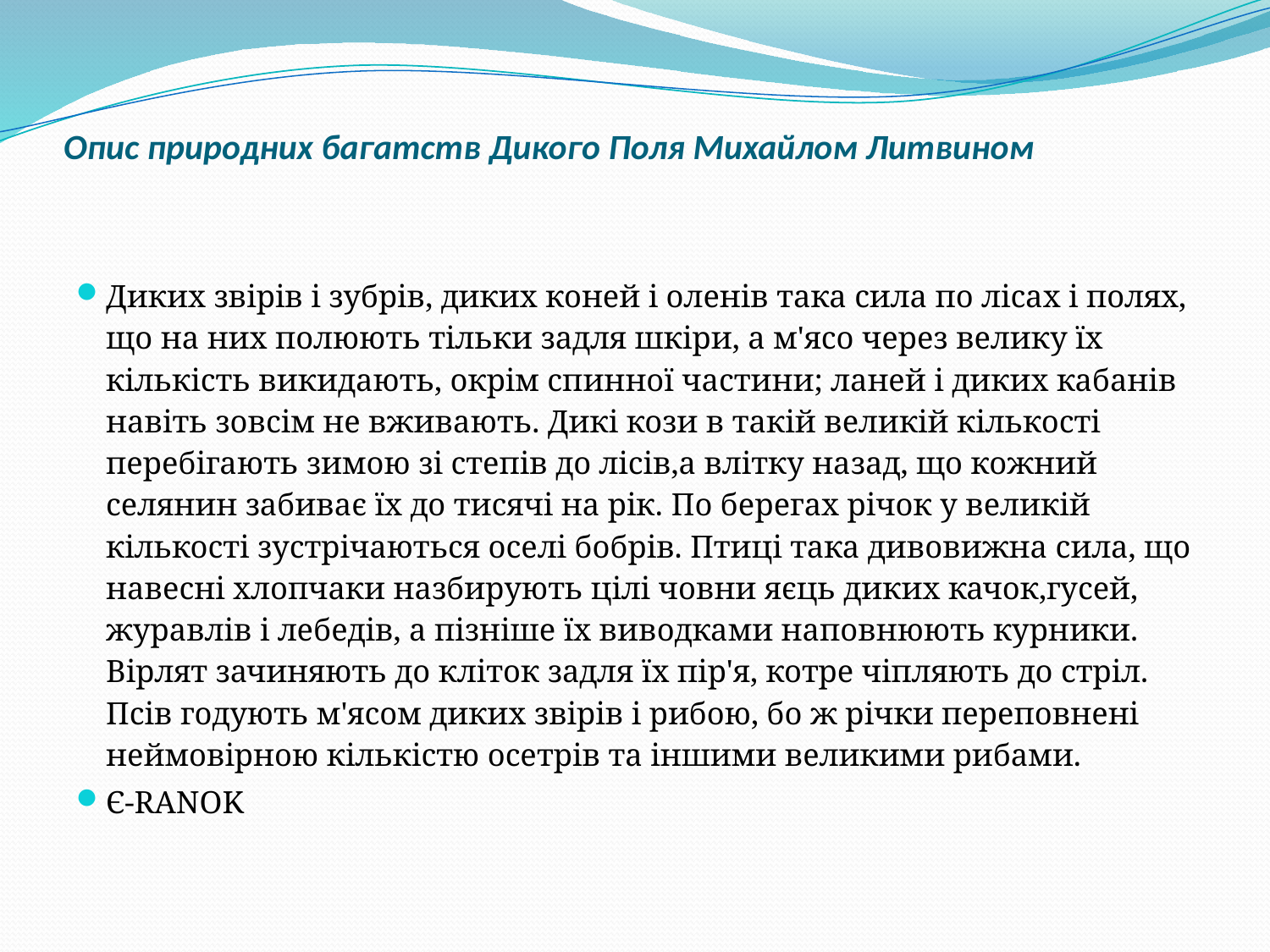

# Опис природних багатств Дикого Поля Михайлом Литвином
Диких звірів і зубрів, диких коней і оленів така сила по лісах і полях, що на них полюють тільки задля шкіри, а м'ясо через велику їх кількість вики­дають, окрім спинної частини; ланей і диких кабанів навіть зовсім не вжива­ють. Дикі кози в такій великій кількості перебігають зимою зі степів до лісів,а влітку назад, що кожний селянин забиває їх до тисячі на рік. По берегах річок у великій кількості зустрічаються оселі бобрів. Птиці така дивовижна сила, що навесні хлопчаки назбирують цілі човни яєць диких качок,гусей, журавлів і лебедів, а пізніше їх виводками наповнюють курники. Вірлят зачиняють до кліток задля їх пір'я, котре чіпляють до стріл. Псів годують м'ясом диких звірів і рибою, бо ж річки переповнені неймовірною кількістю осетрів та іншими великими рибами.
Є-RANOK